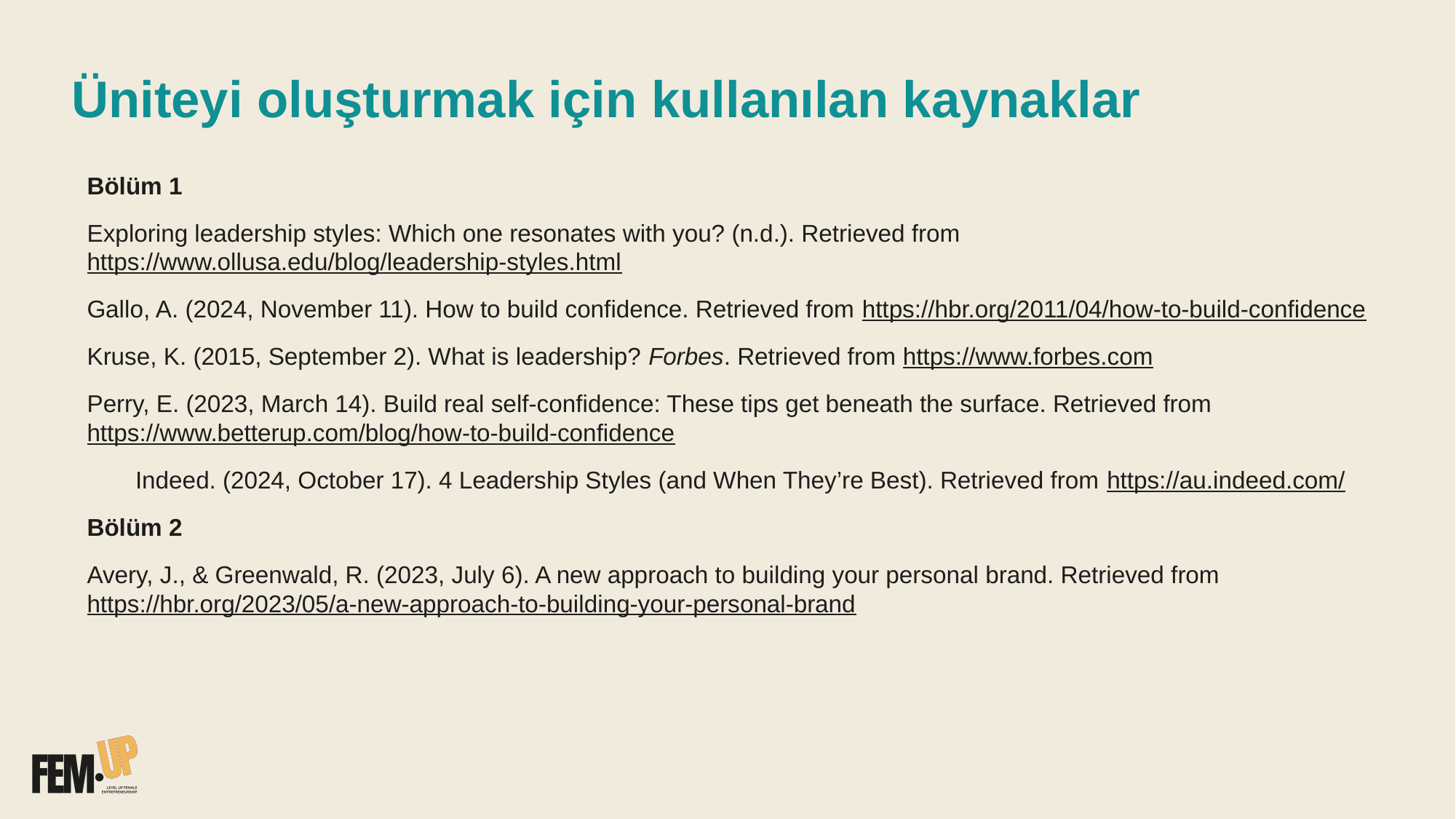

# Üniteyi oluşturmak için kullanılan kaynaklar
Bölüm 1
Exploring leadership styles: Which one resonates with you? (n.d.). Retrieved from https://www.ollusa.edu/blog/leadership-styles.html
Gallo, A. (2024, November 11). How to build confidence. Retrieved from https://hbr.org/2011/04/how-to-build-confidence
Kruse, K. (2015, September 2). What is leadership? Forbes. Retrieved from https://www.forbes.com
Perry, E. (2023, March 14). Build real self-confidence: These tips get beneath the surface. Retrieved from https://www.betterup.com/blog/how-to-build-confidence
  Indeed. (2024, October 17). 4 Leadership Styles (and When They’re Best). Retrieved from https://au.indeed.com/
Bölüm 2
Avery, J., & Greenwald, R. (2023, July 6). A new approach to building your personal brand. Retrieved from https://hbr.org/2023/05/a-new-approach-to-building-your-personal-brand